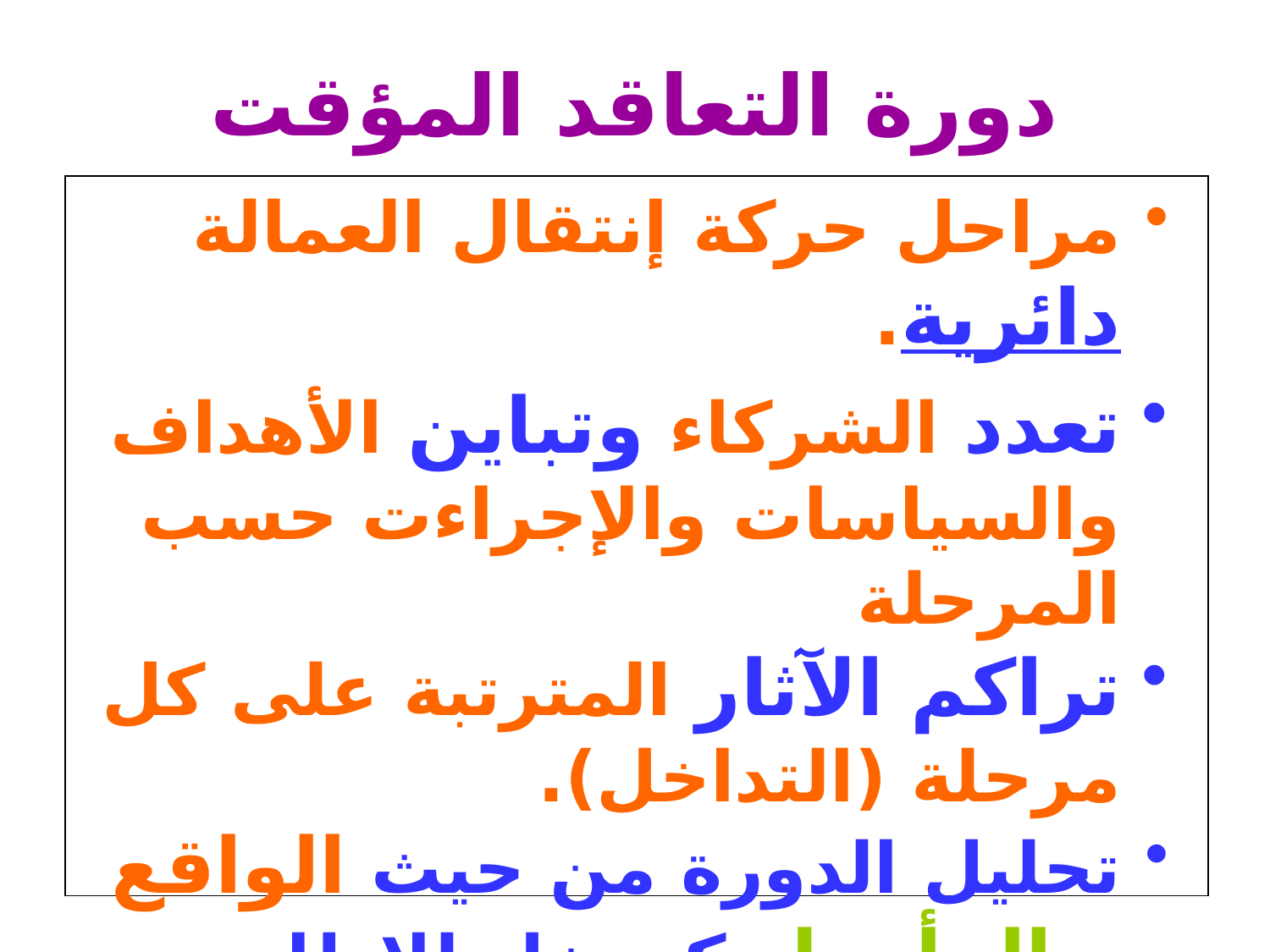

# دورة التعاقد المؤقت
مراحل حركة إنتقال العمالة دائرية.
تعدد الشركاء وتباين الأهداف والسياسات والإجراءت حسب المرحلة
تراكم الآثار المترتبة على كل مرحلة (التداخل).
تحليل الدورة من حيث الواقع و المأمول كمدخل للإطار المرجعي المتعدد